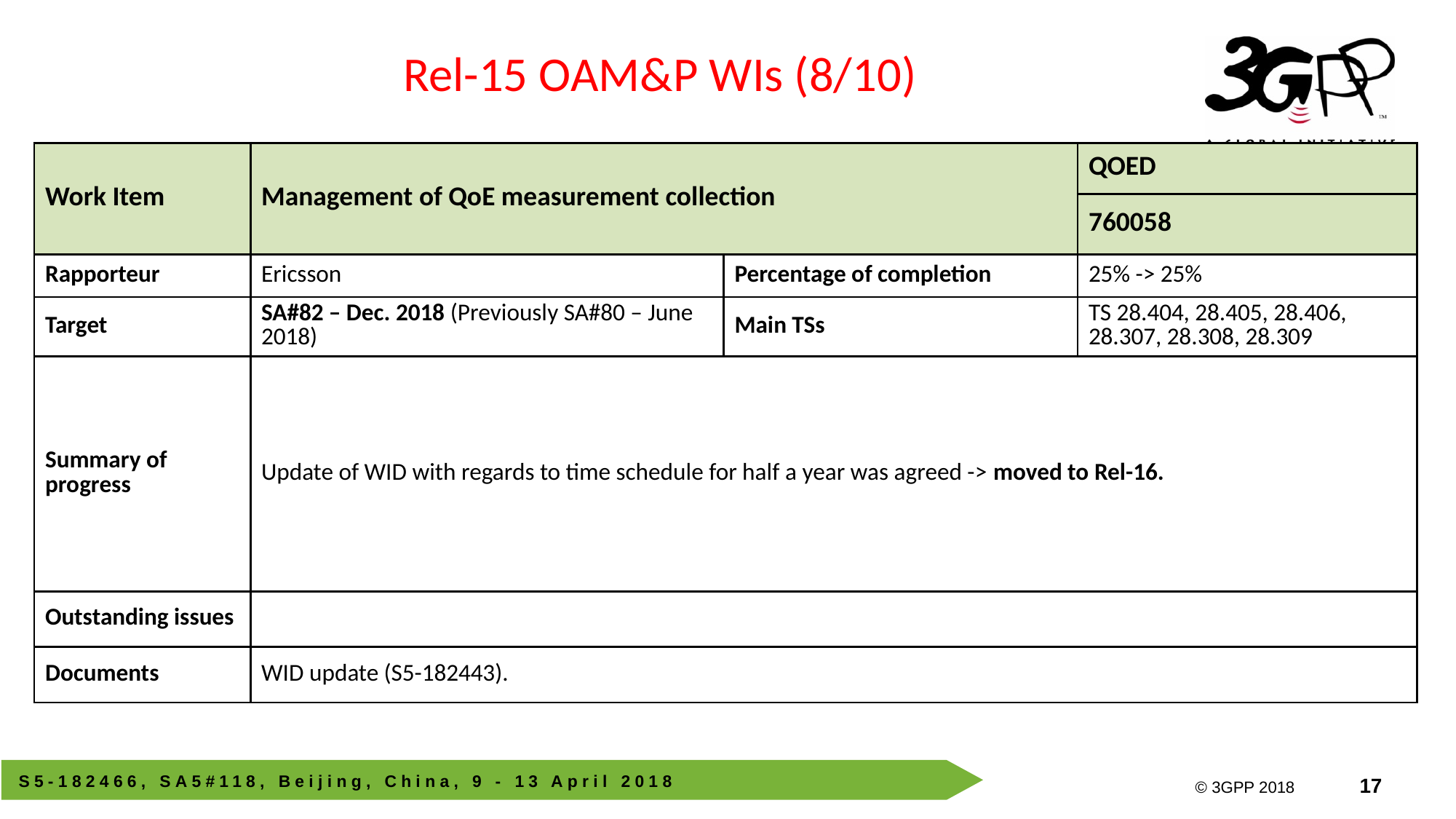

Rel-15 OAM&P WIs (8/10)
| Work Item | Management of QoE measurement collection |  | QOED |
| --- | --- | --- | --- |
|  |  |  | 760058 |
| Rapporteur | Ericsson | Percentage of completion | 25% -> 25% |
| Target | SA#82 – Dec. 2018 (Previously SA#80 – June 2018) | Main TSs | TS 28.404, 28.405, 28.406, 28.307, 28.308, 28.309 |
| Summary of progress | Update of WID with regards to time schedule for half a year was agreed -> moved to Rel-16. |  |  |
| Outstanding issues |  |  |  |
| Documents | WID update (S5-182443). |  |  |